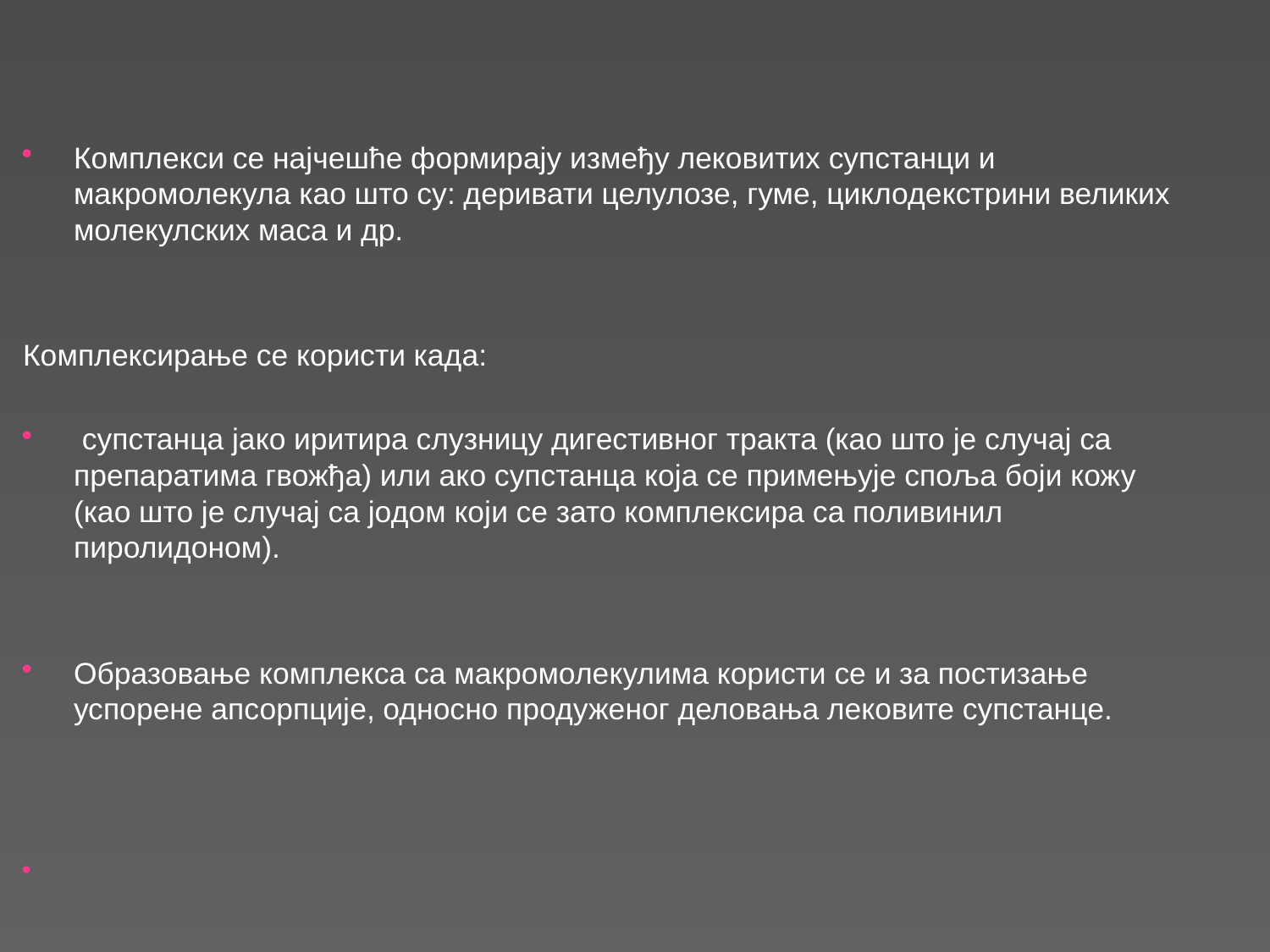

Комплекси се најчешће формирају између лековитих супстанци и макромолекула као што су: деривати целулозе, гуме, циклодекстрини великих молекулских маса и др.

Комплексирање се користи када:

 супстанца јако иритира слузницу дигестивног тракта (као што је случај са препаратима гвожђа) или ако супстанца која се примењује споља боји кожу (као што је случај са јодом који се зато комплексира са поливинил пиролидоном).

Образовање комплекса са макромолекулима користи се и за постизање успорене апсорпције, односно продуженог деловања лековите супстанце.